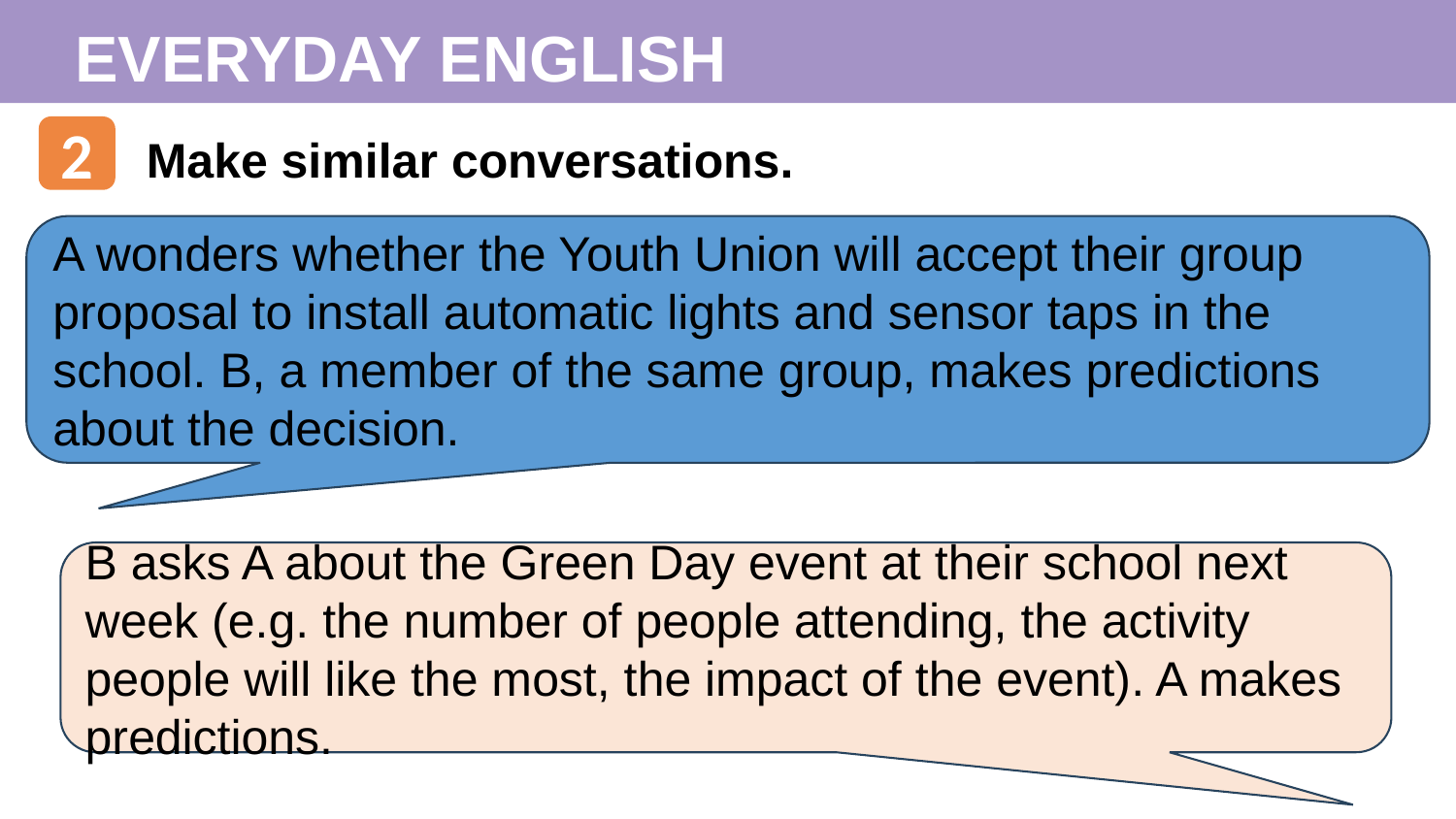

EVERYDAY ENGLISH
2
Make similar conversations.
A wonders whether the Youth Union will accept their group proposal to install automatic lights and sensor taps in the school. B, a member of the same group, makes predictions about the decision.
B asks A about the Green Day event at their school next week (e.g. the number of people attending, the activity people will like the most, the impact of the event). A makes predictions.